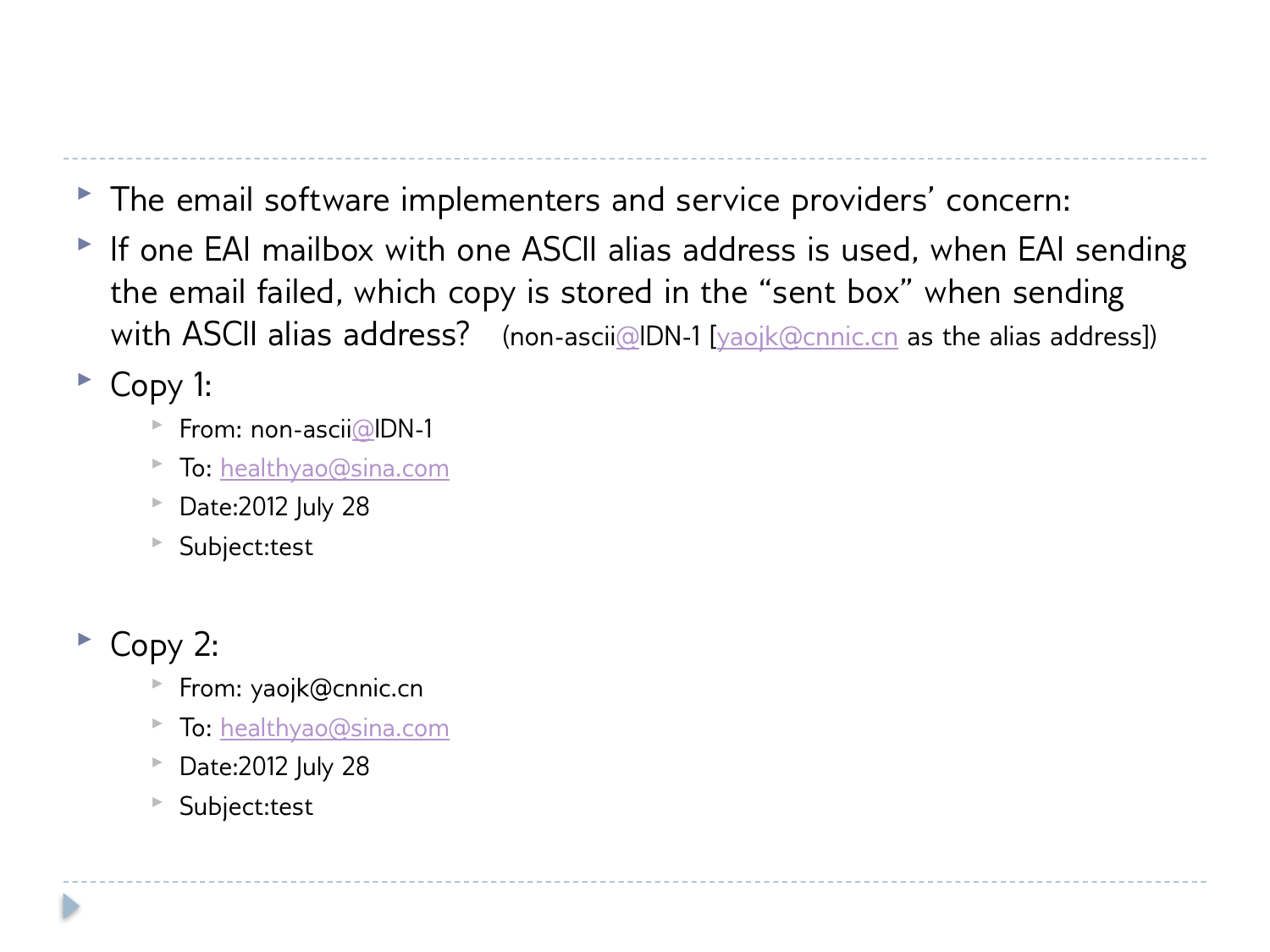

#
The email software implementers and service providers’ concern:
If one EAI mailbox with one ASCII alias address is used, when EAI sending the email failed, which copy is stored in the “sent box” when sending with ASCII alias address?   (non-ascii@IDN-1 [yaojk@cnnic.cn as the alias address])
Copy 1:
From: non-ascii@IDN-1
To: healthyao@sina.com
Date:2012 July 28
Subject:test

Copy 2:
From: yaojk@cnnic.cn
To: healthyao@sina.com
Date:2012 July 28
Subject:test